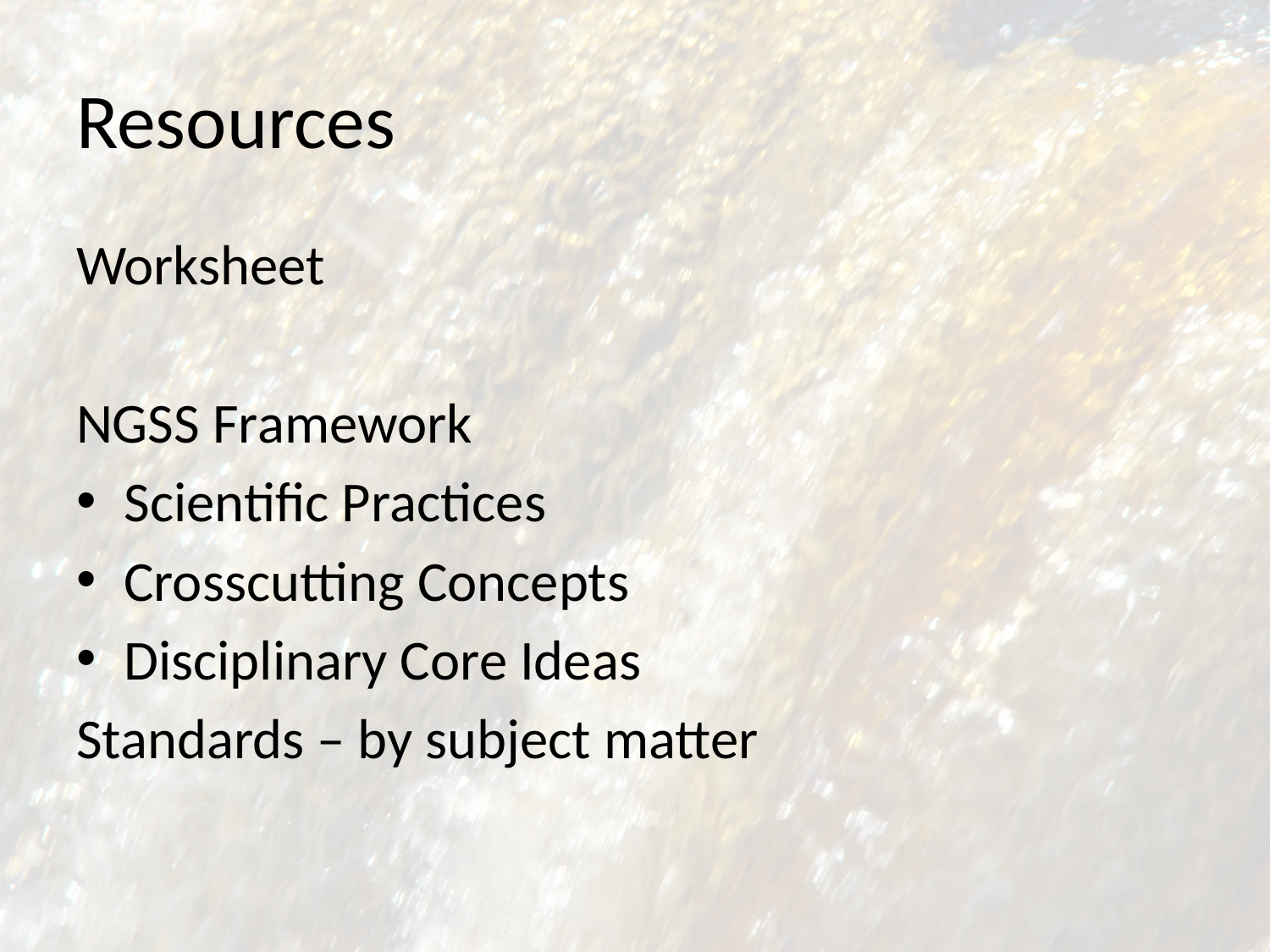

# Resources
Worksheet

NGSS Framework
Scientific Practices
Crosscutting Concepts
Disciplinary Core Ideas
Standards – by subject matter